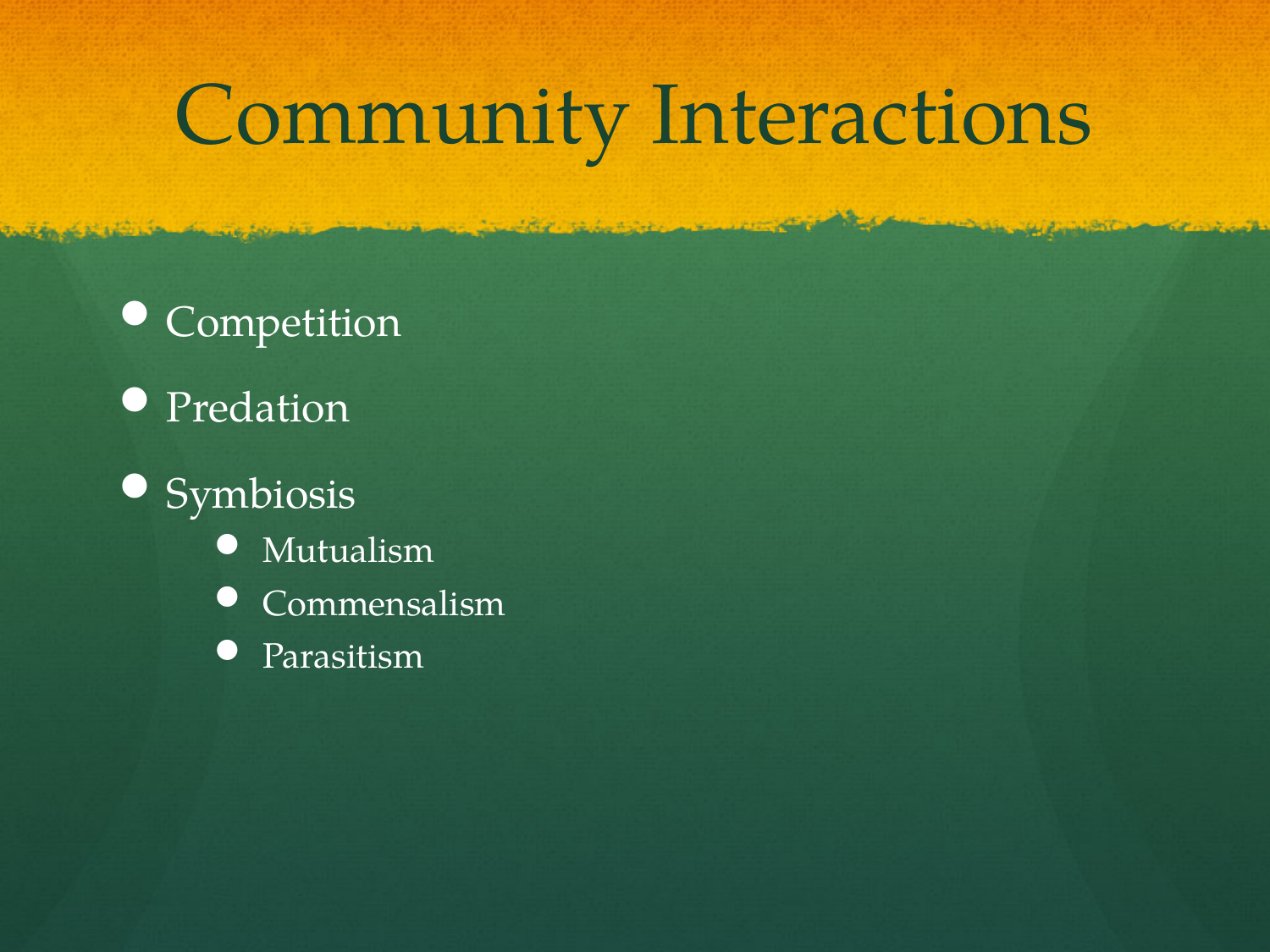

# Community Interactions
Competition
Predation
Symbiosis
Mutualism
Commensalism
Parasitism